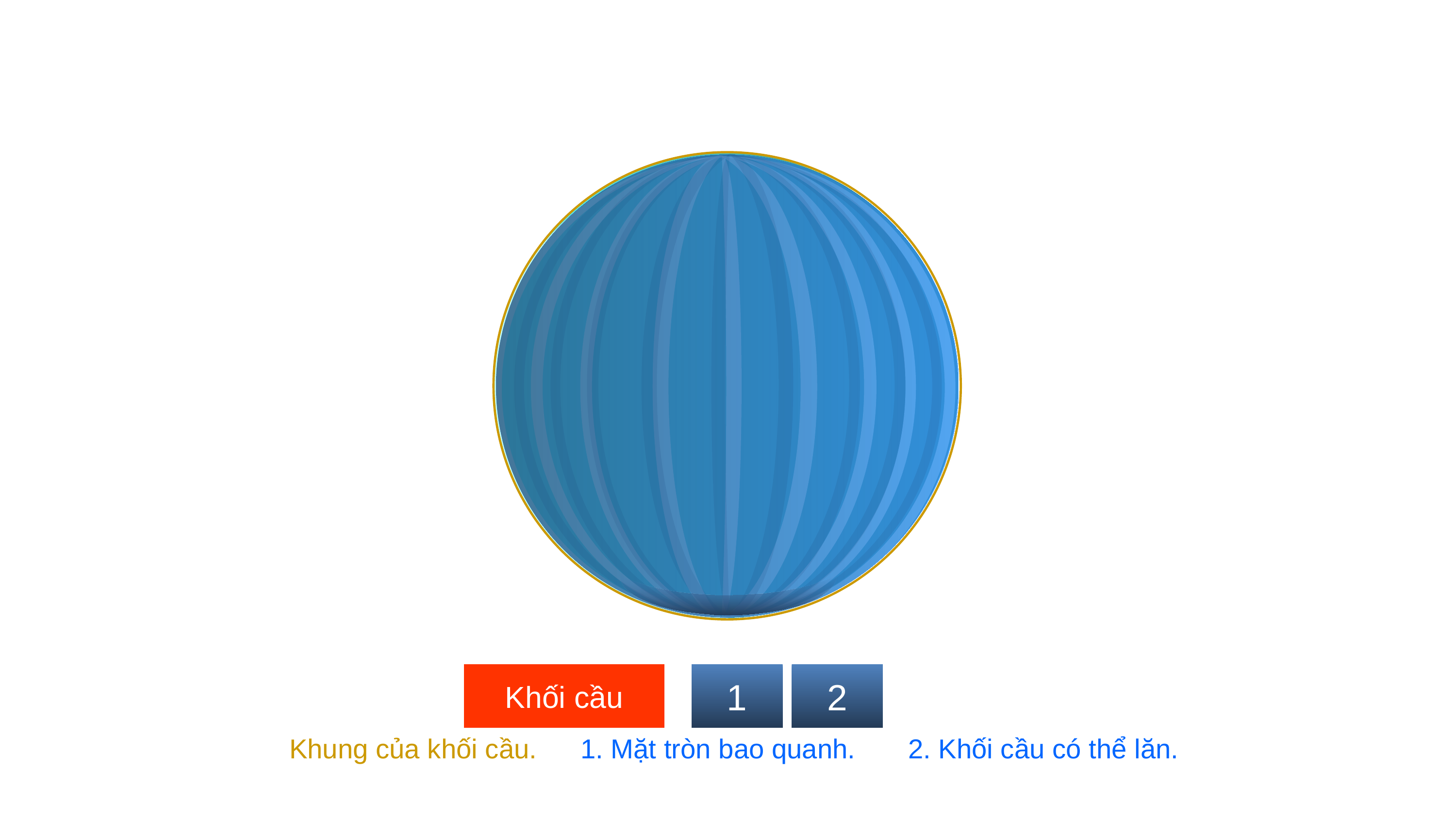

Khối cầu
1
2
Khung của khối cầu.
1. Mặt tròn bao quanh.
2. Khối cầu có thể lăn.